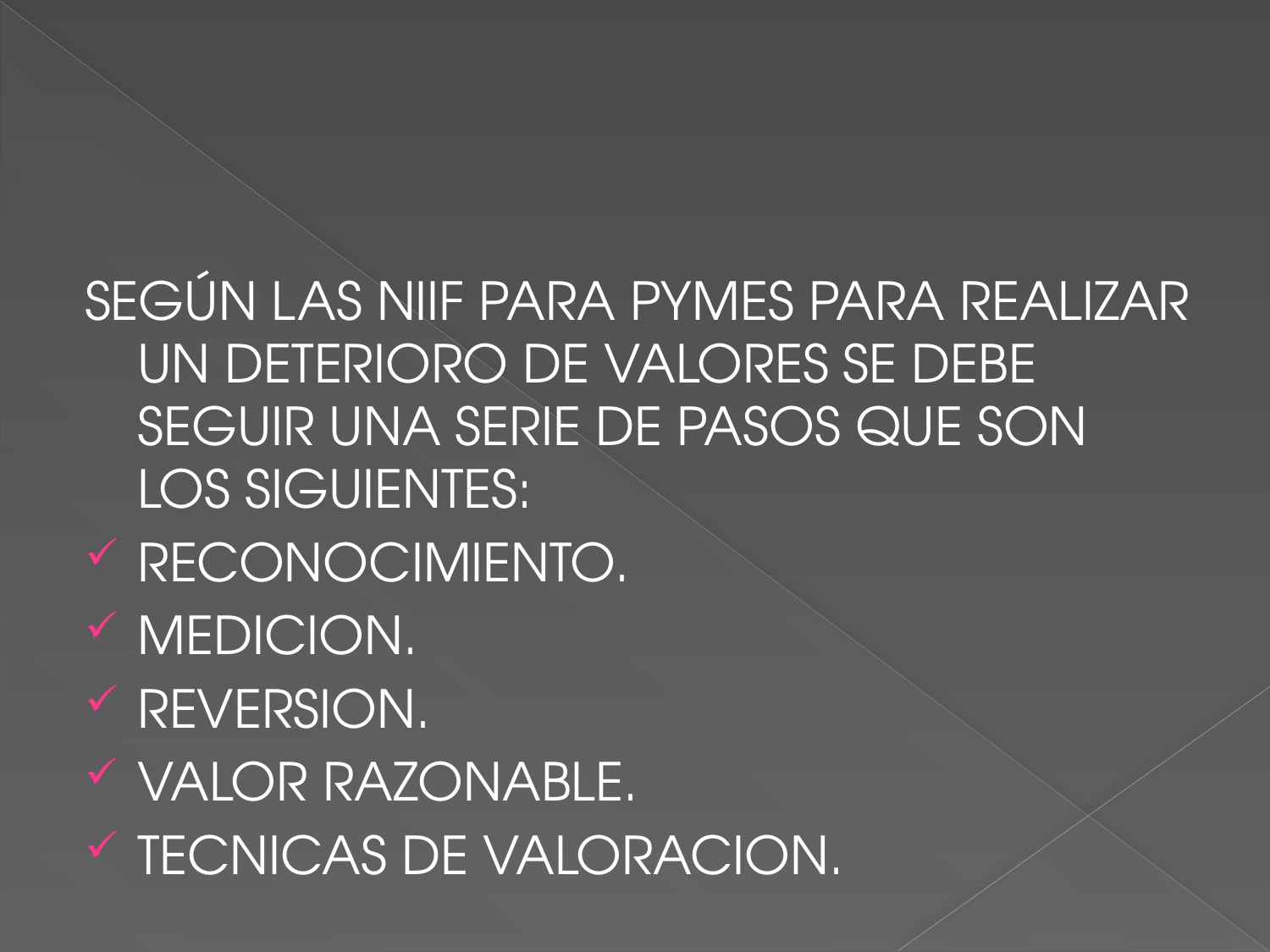

#
SEGÚN LAS NIIF PARA PYMES PARA REALIZAR UN DETERIORO DE VALORES SE DEBE SEGUIR UNA SERIE DE PASOS QUE SON LOS SIGUIENTES:
RECONOCIMIENTO.
MEDICION.
REVERSION.
VALOR RAZONABLE.
TECNICAS DE VALORACION.